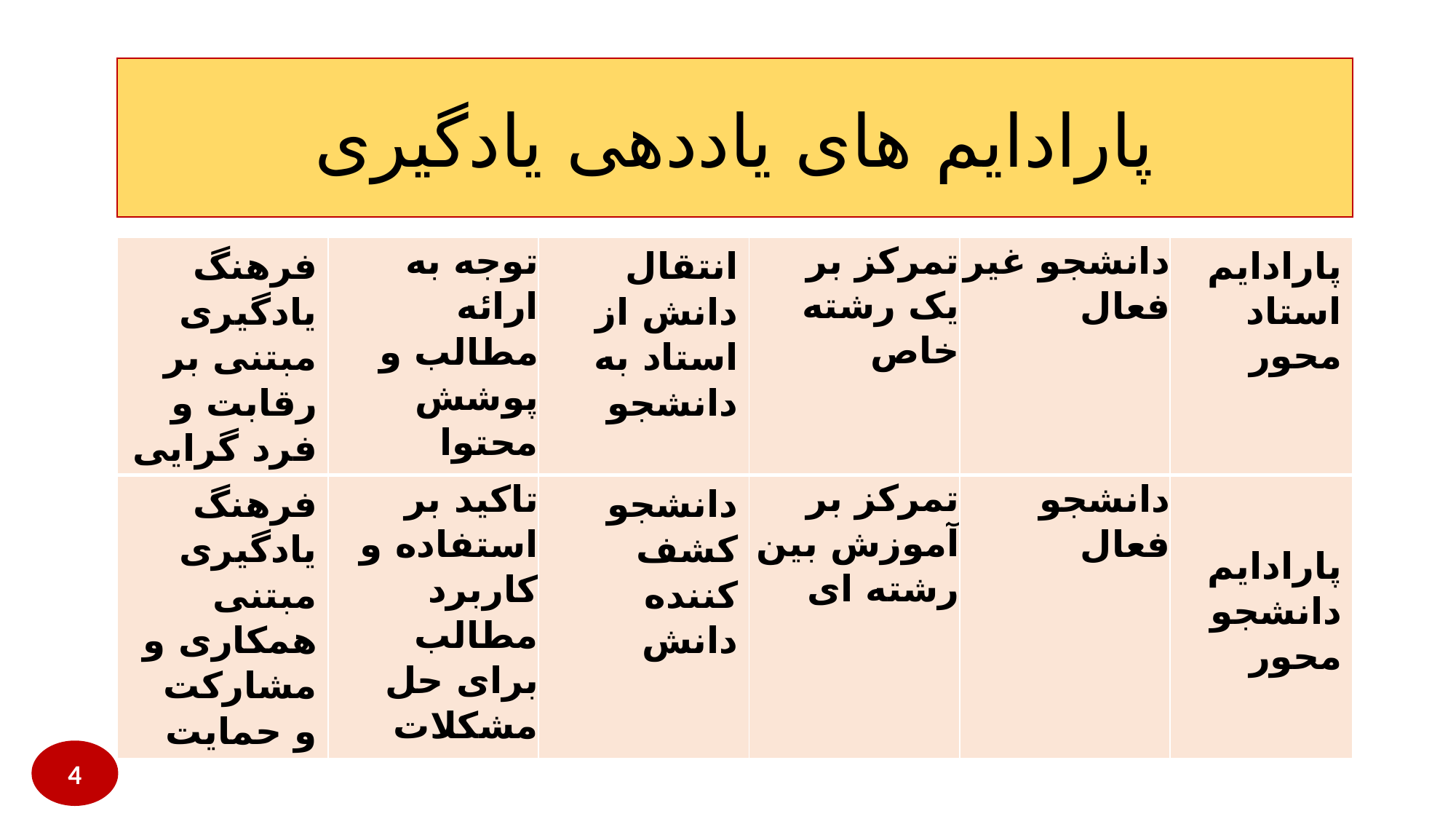

پارادایم های یاددهی یادگیری
| فرهنگ یادگیری مبتنی بر رقابت و فرد گرایی | توجه به ارائه مطالب و پوشش محتوا | انتقال دانش از استاد به دانشجو | تمرکز بر یک رشته خاص | دانشجو غیر فعال | پارادایم استاد محور |
| --- | --- | --- | --- | --- | --- |
| فرهنگ یادگیری مبتنی همکاری و مشارکت و حمایت | تاکید بر استفاده و کاربرد مطالب برای حل مشکلات | دانشجو کشف کننده دانش | تمرکز بر آموزش بین رشته ای | دانشجو فعال | پارادایم دانشجو محور |

4